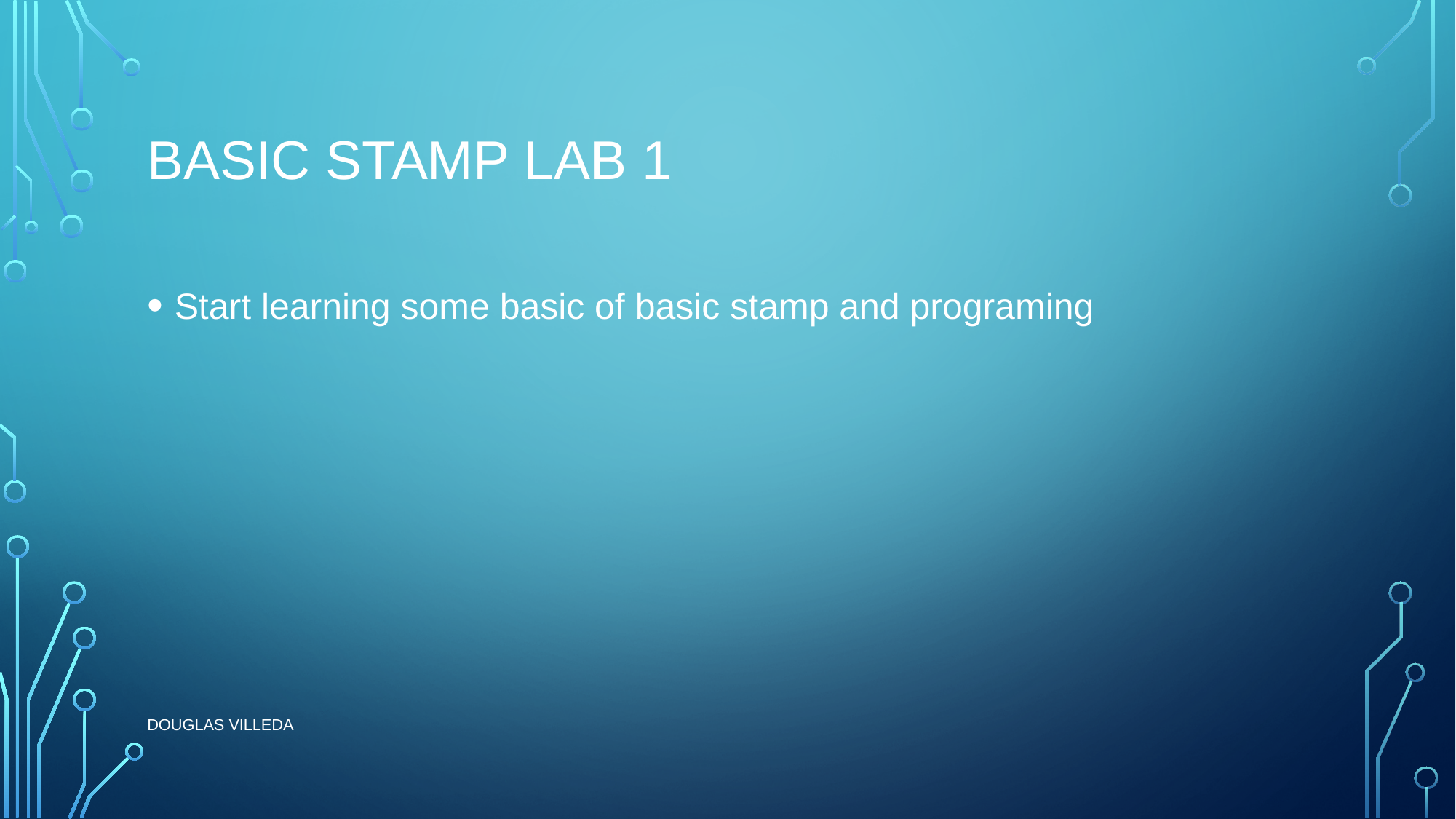

# Basic Stamp Lab 1
Start learning some basic of basic stamp and programing
Douglas Villeda